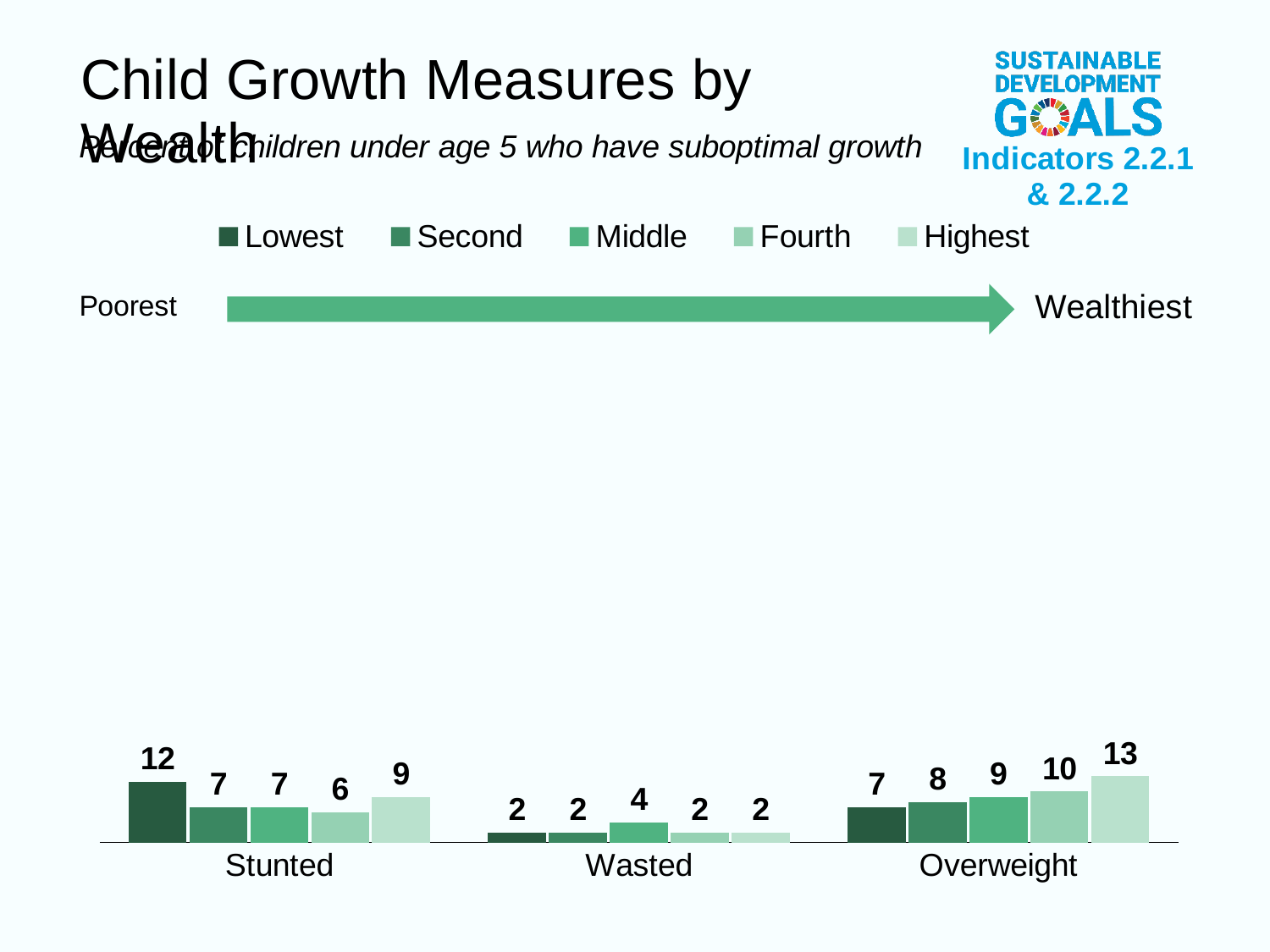

### Chart

| Category | Lowest | Second | Middle | Fourth | Highest |
|---|---|---|---|---|---|
| Stunted | 12.0 | 7.0 | 7.0 | 6.0 | 9.0 |
| Wasted | 2.0 | 2.0 | 4.0 | 2.0 | 2.0 |
| Overweight | 7.0 | 8.0 | 9.0 | 10.0 | 13.0 |